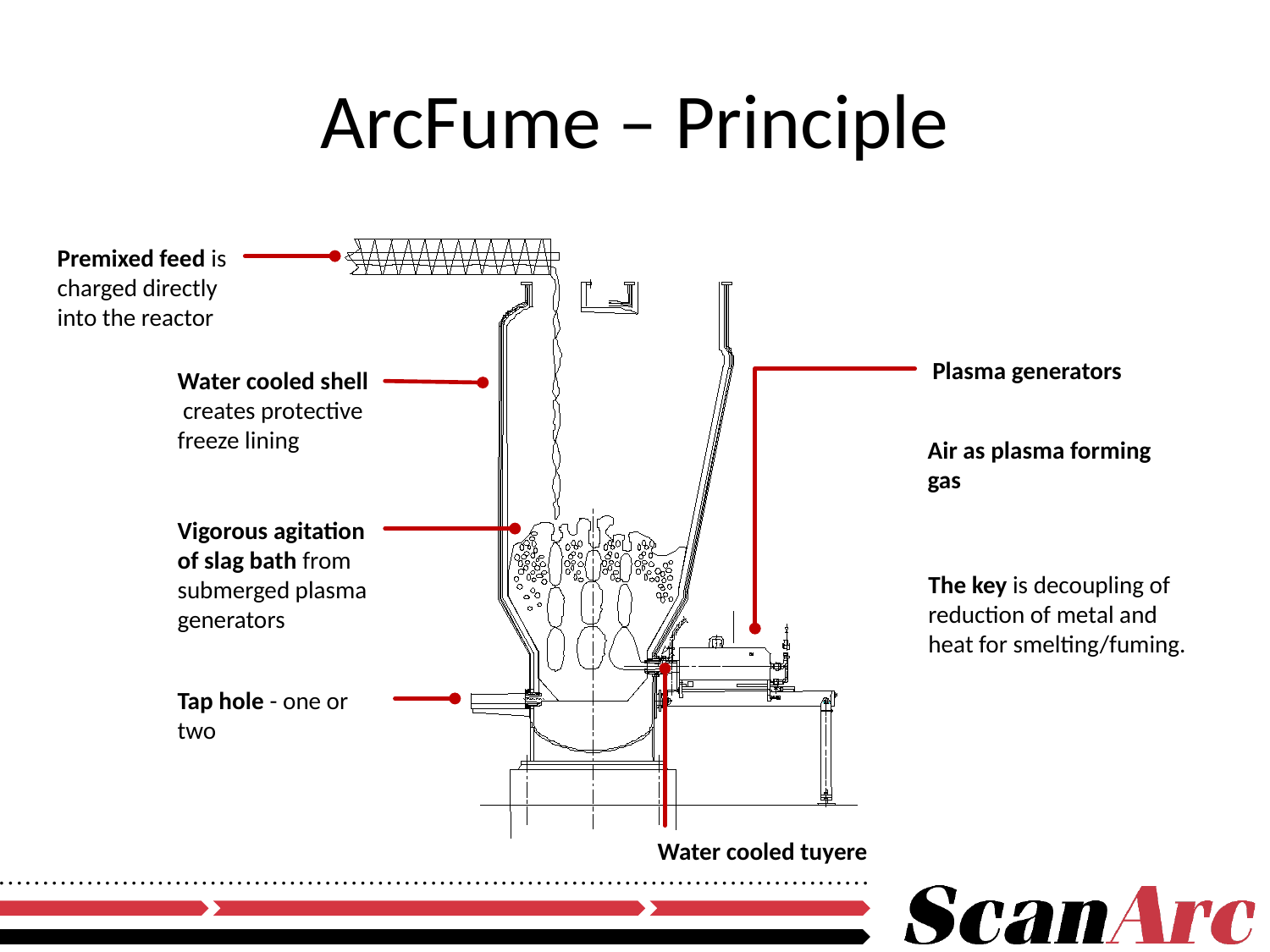

# ArcFume – Principle
Premixed feed is charged directly into the reactor

Plasma generators
Water cooled tuyere
Water cooled shell  creates protective freeze lining
Air as plasma forming gas

Vigorous agitation of slag bath from submerged plasma generators
The key is decoupling of reduction of metal and heat for smelting/fuming.
Tap hole - one or two